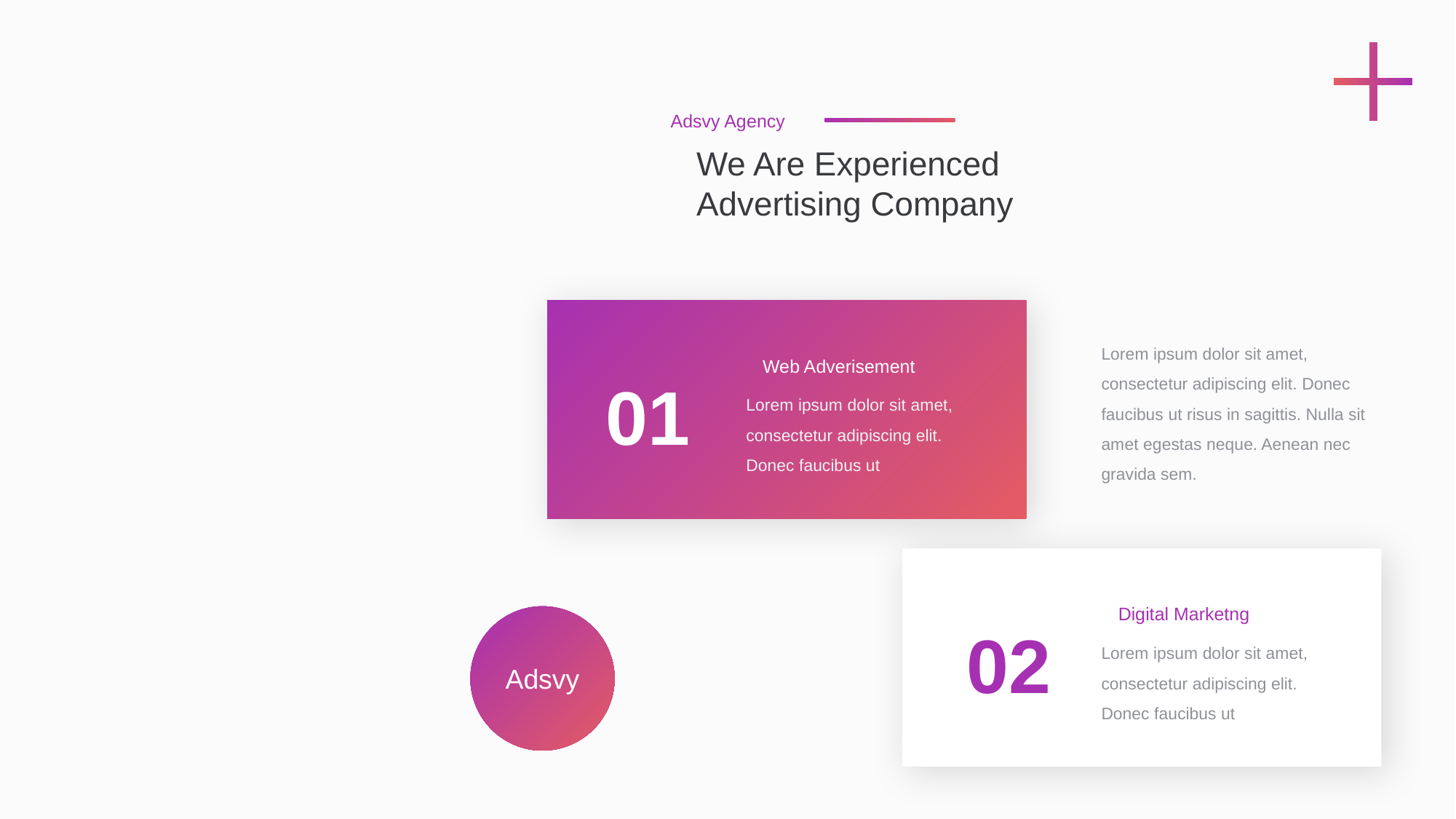

Adsvy Agency

We Are Experienced
Advertising Company

Web Adverisement
Lorem ipsum dolor sit amet, consectetur adipiscing elit. Donec faucibus ut
01
Lorem ipsum dolor sit amet, consectetur adipiscing elit. Donec faucibus ut risus in sagittis. Nulla sit amet egestas neque. Aenean nec gravida sem.

Digital Marketng
Lorem ipsum dolor sit amet, consectetur adipiscing elit. Donec faucibus ut

Adsvy
02